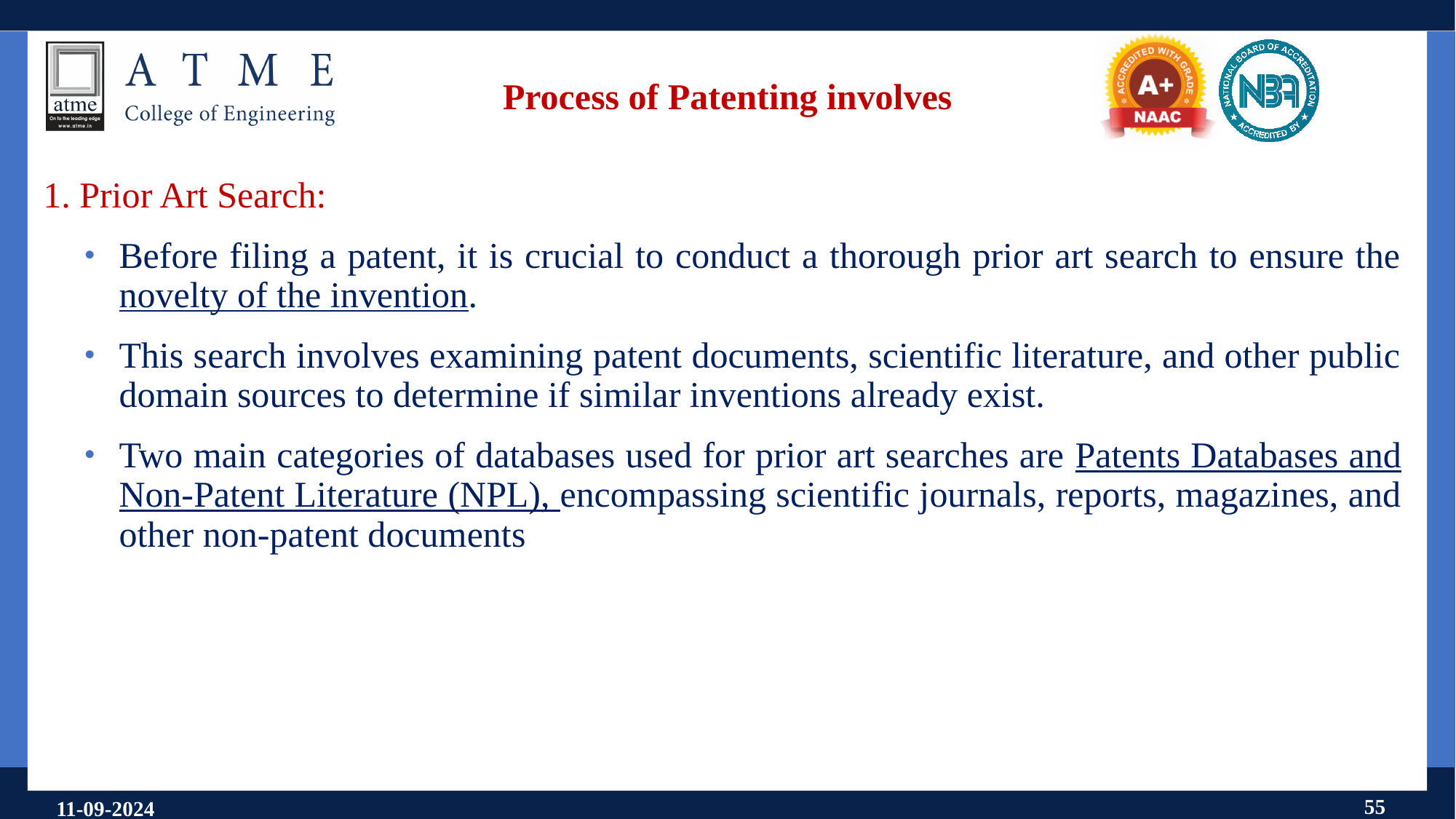

# Process of Patenting involves
1. Prior Art Search:
Before filing a patent, it is crucial to conduct a thorough prior art search to ensure the novelty of the invention.
This search involves examining patent documents, scientific literature, and other public domain sources to determine if similar inventions already exist.
Two main categories of databases used for prior art searches are Patents Databases and Non-Patent Literature (NPL), encompassing scientific journals, reports, magazines, and other non-patent documents

55
11-09-2024